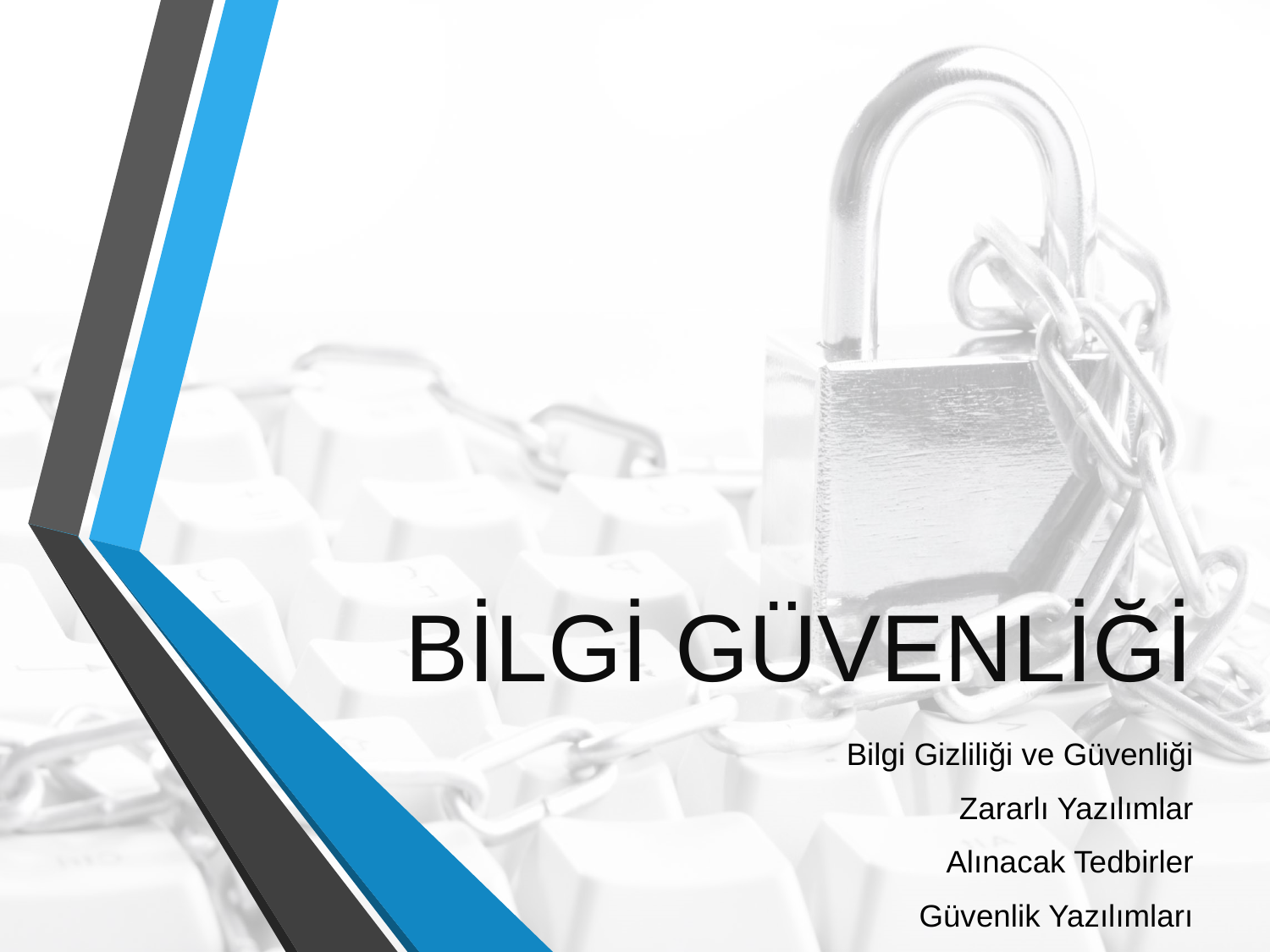

# BİLGİ GÜVENLİĞİ
Bilgi Gizliliği ve Güvenliği
Zararlı Yazılımlar
Alınacak Tedbirler
Güvenlik Yazılımları